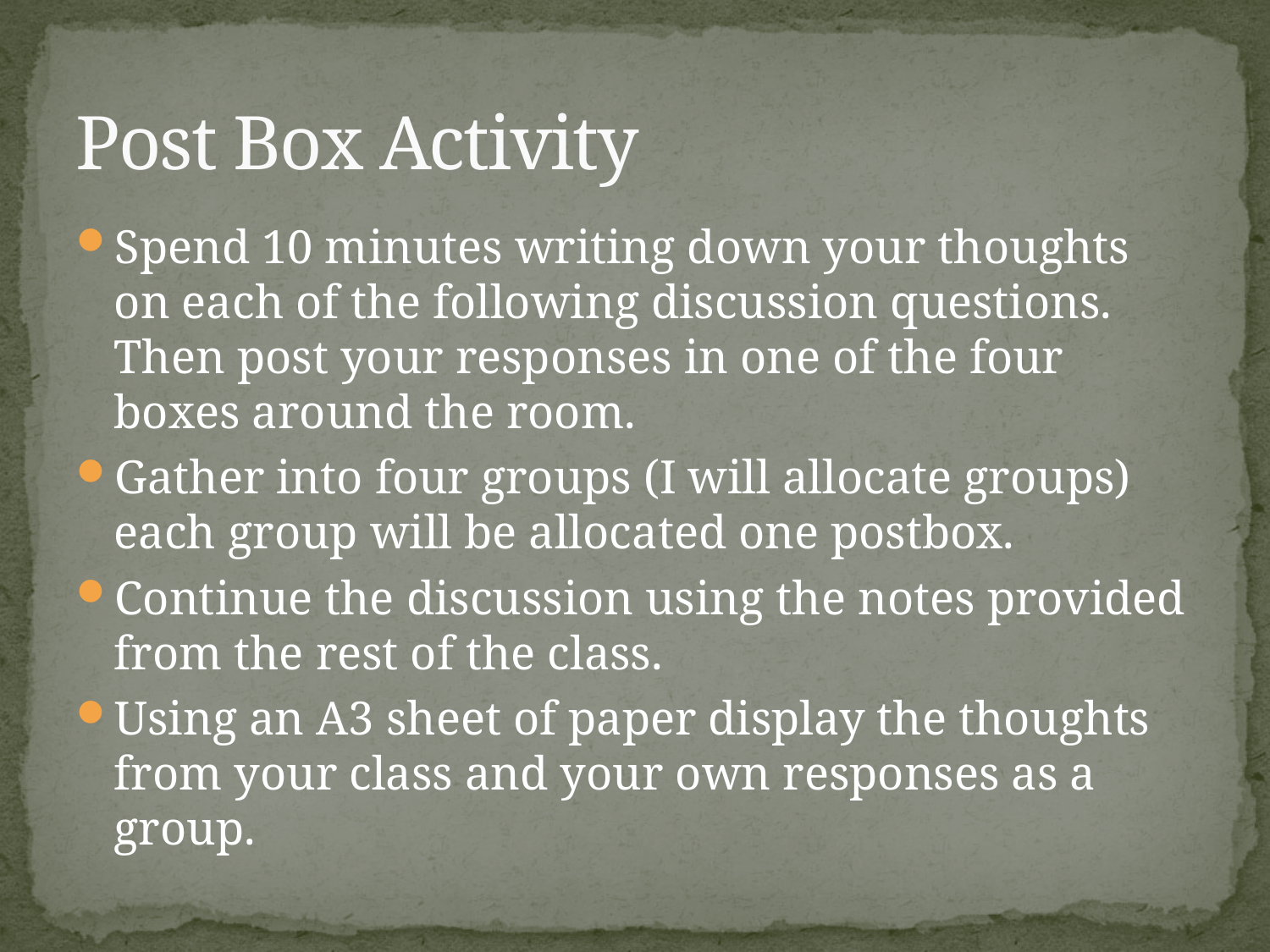

# Post Box Activity
Spend 10 minutes writing down your thoughts on each of the following discussion questions. Then post your responses in one of the four boxes around the room.
Gather into four groups (I will allocate groups) each group will be allocated one postbox.
Continue the discussion using the notes provided from the rest of the class.
Using an A3 sheet of paper display the thoughts from your class and your own responses as a group.